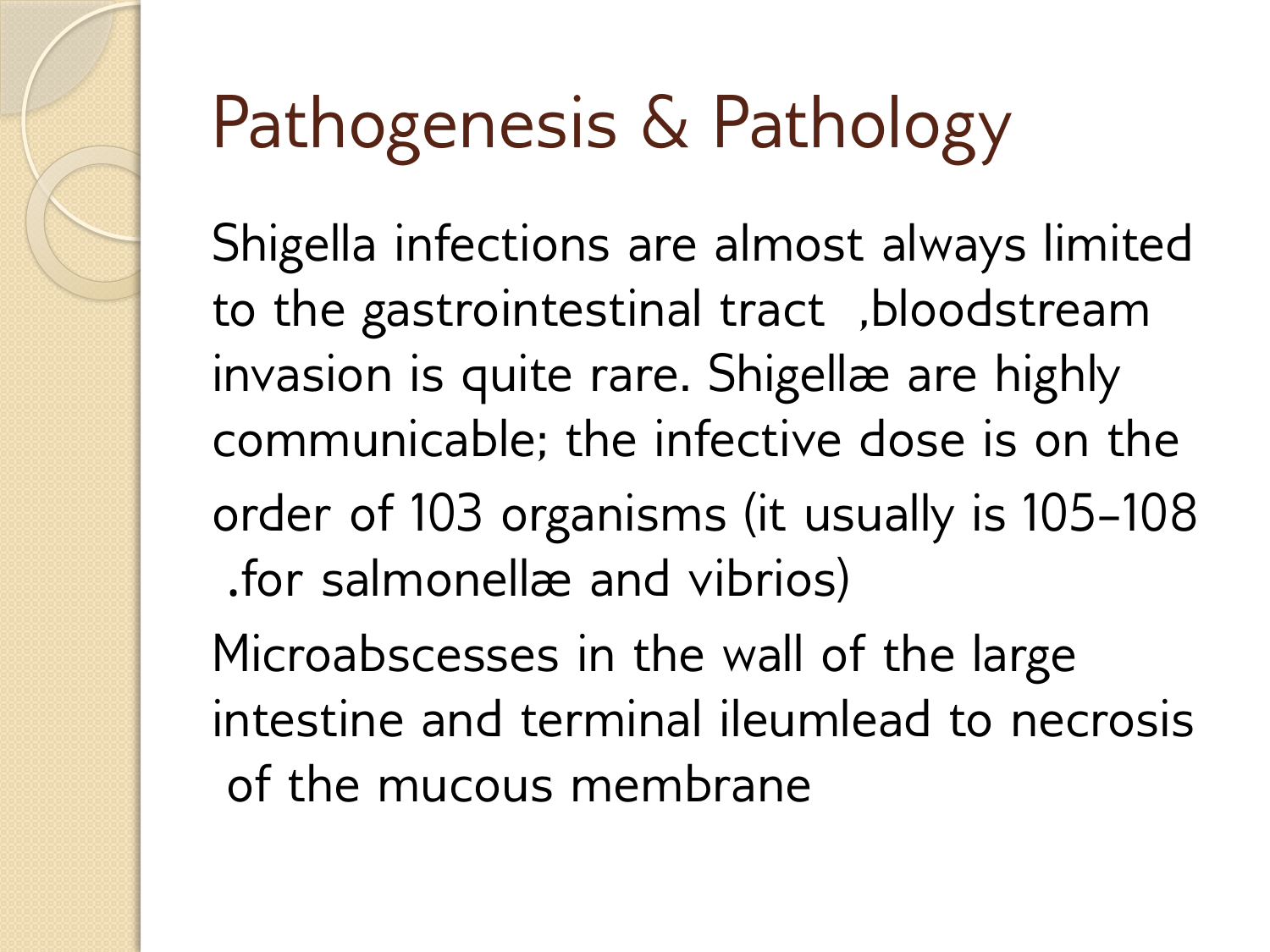

# Pathogenesis & Pathology
Shigella infections are almost always limited to the gastrointestinal tract  ,bloodstream invasion is quite rare. Shigellae are highly communicable; the infective dose is on the
order of 103 organisms (it usually is 105–108 for salmonellae and vibrios).
Microabscesses in the wall of the large intestine and terminal ileumlead to necrosis of the mucous membrane